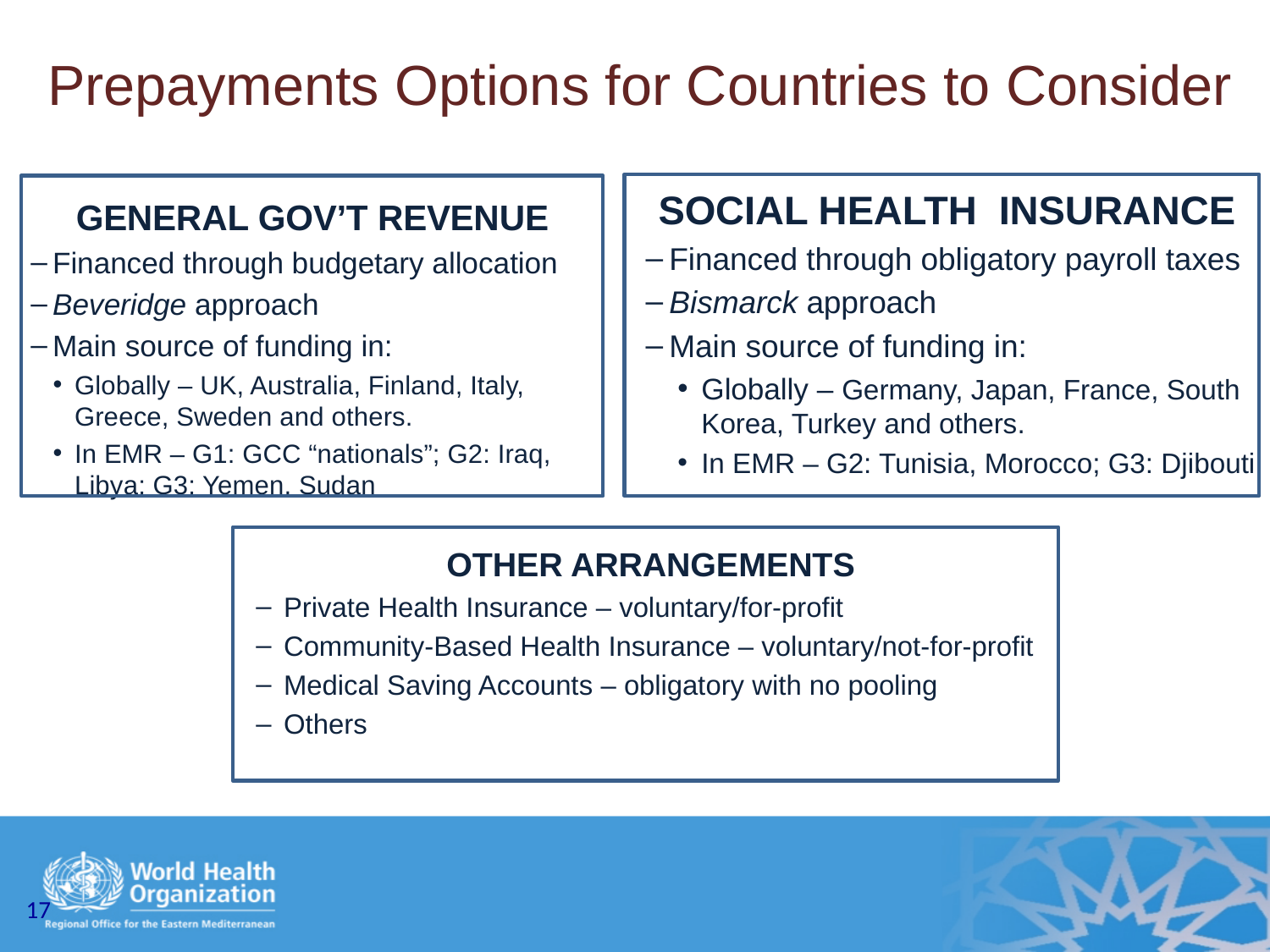

Prepayments Options for Countries to Consider

SOCIAL HEALTH  INSURANCE
Financed through obligatory payroll taxes
Bismarck approach
Main source of funding in:
Globally – Germany, Japan, France, South Korea, Turkey and others.
In EMR – G2: Tunisia, Morocco; G3: Djibouti
GENERAL GOV’T REVENUE
Financed through budgetary allocation
Beveridge approach
Main source of funding in:
Globally – UK, Australia, Finland, Italy, Greece, Sweden and others.
In EMR – G1: GCC “nationals”; G2: Iraq, Libya; G3: Yemen, Sudan

OTHER ARRANGEMENTS
Private Health Insurance – voluntary/for-profit
Community-Based Health Insurance – voluntary/not-for-profit
Medical Saving Accounts – obligatory with no pooling
Others
17